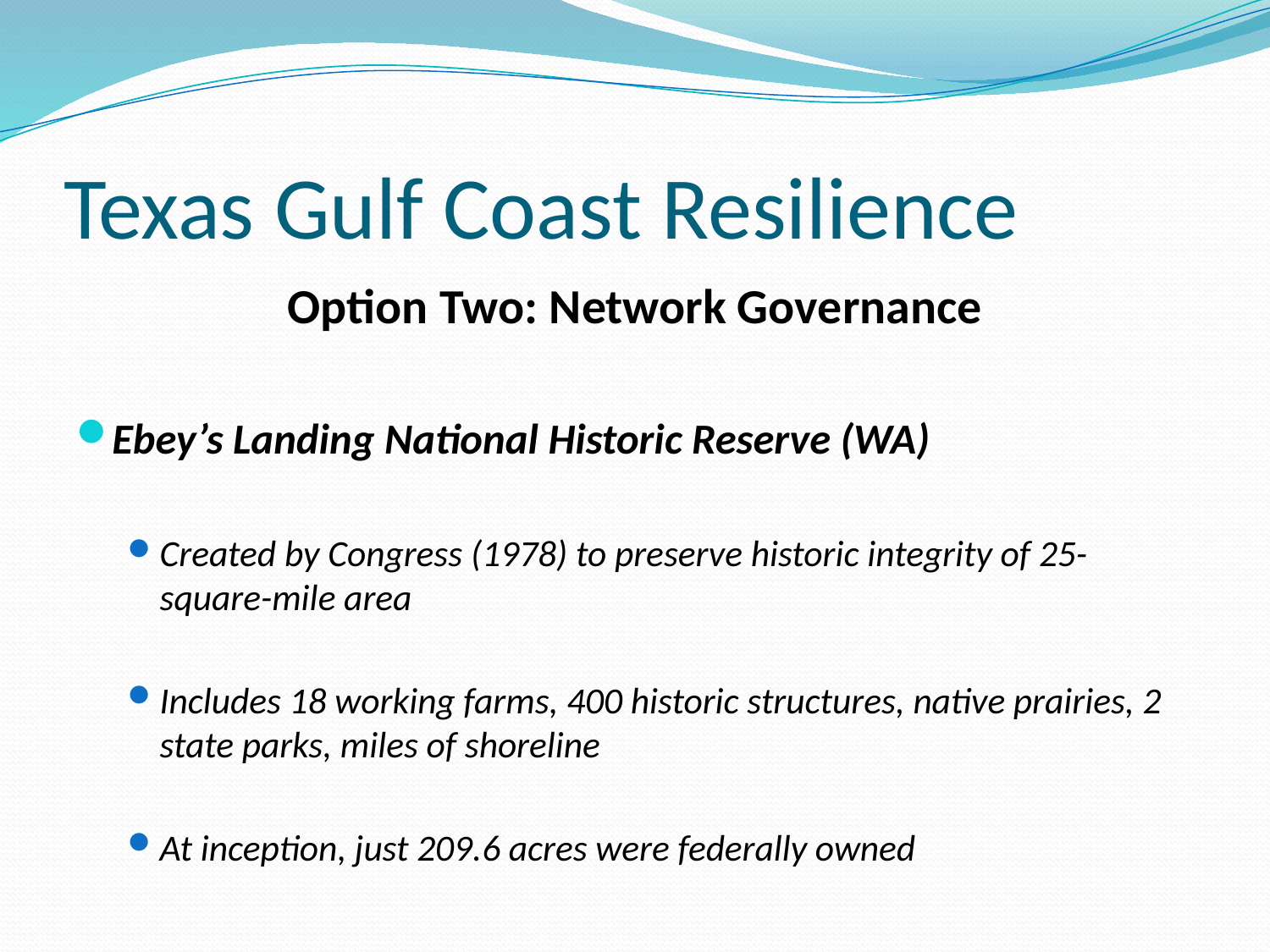

# Texas Gulf Coast Resilience
Option Two: Network Governance

Ebey’s Landing National Historic Reserve (WA)

Created by Congress (1978) to preserve historic integrity of 25-square-mile area

Includes 18 working farms, 400 historic structures, native prairies, 2 state parks, miles of shoreline

At inception, just 209.6 acres were federally owned